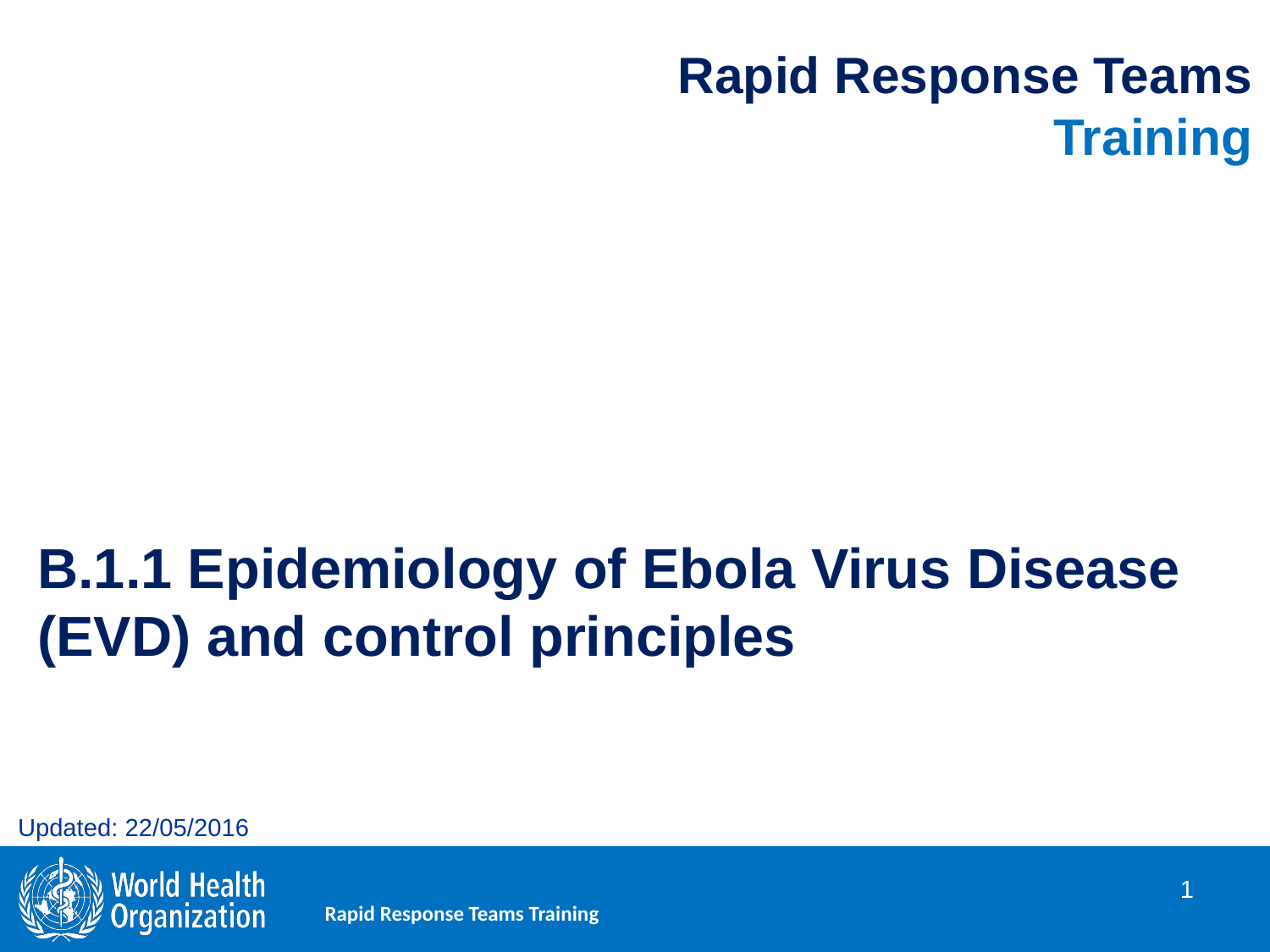

Rapid Response Teams Training
B.1.1 Epidemiology of Ebola Virus Disease (EVD) and control principles
Updated: 22/05/2016
1